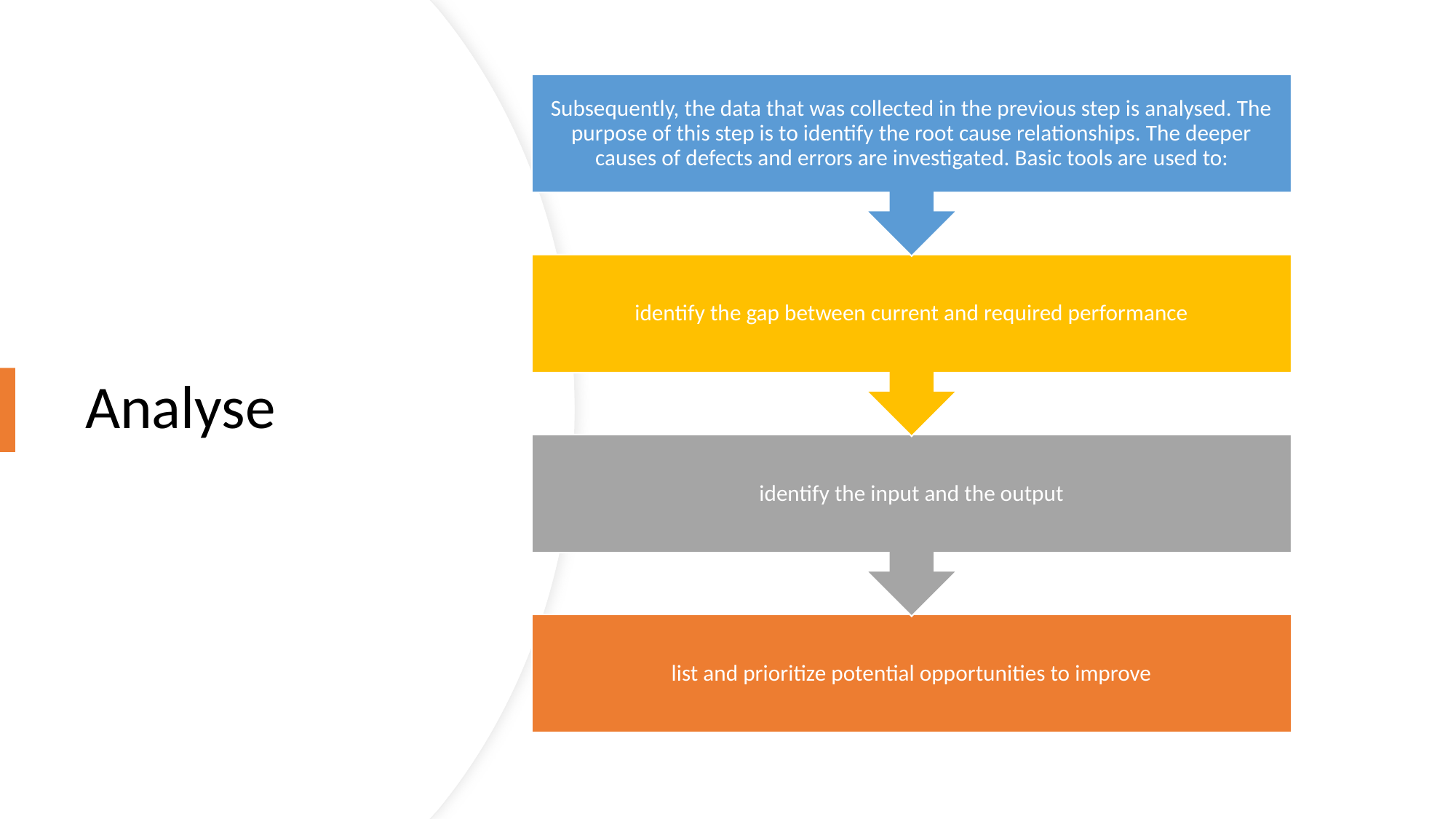

list and prioritize potential opportunities to improve
identify the input and the output
identify the gap between current and required performance
Subsequently, the data that was collected in the previous step is analysed. The purpose of this step is to identify the root cause relationships. The deeper causes of defects and errors are investigated. Basic tools are used to:
# Analyse